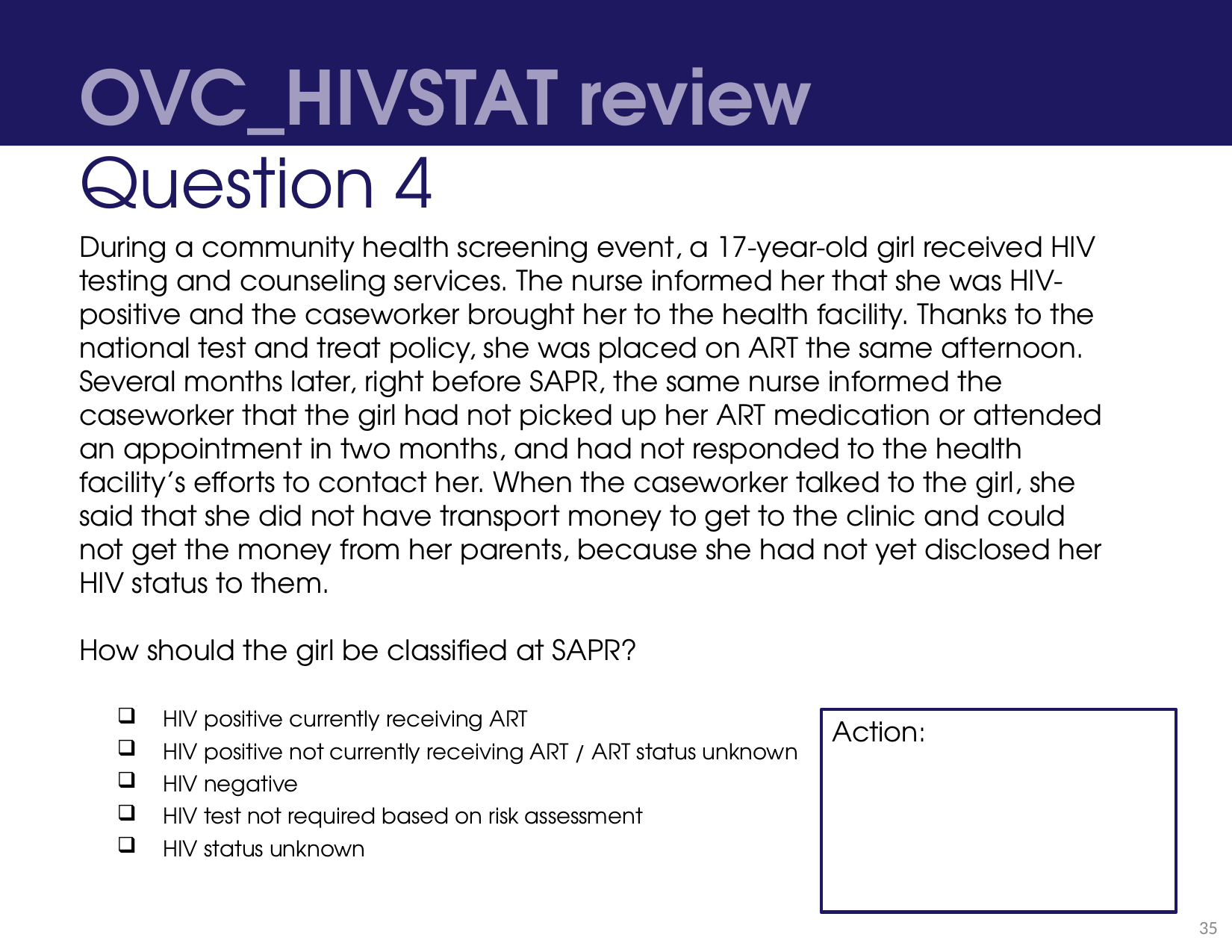

# OVC_HIVSTAT review
Question 4
During a community health screening event, a 17-year-old girl received HIV testing and counseling services. The nurse informed her that she was HIV-positive and the caseworker brought her to the health facility. Thanks to the national test and treat policy, she was placed on ART the same afternoon. Several months later, right before SAPR, the same nurse informed the caseworker that the girl had not picked up her ART medication or attended an appointment in two months, and had not responded to the health facility’s efforts to contact her. When the caseworker talked to the girl, she said that she did not have transport money to get to the clinic and could not get the money from her parents, because she had not yet disclosed her HIV status to them.

How should the girl be classified at SAPR?

HIV positive currently receiving ART
HIV positive not currently receiving ART / ART status unknown
HIV negative
HIV test not required based on risk assessment
HIV status unknown

Action:
35